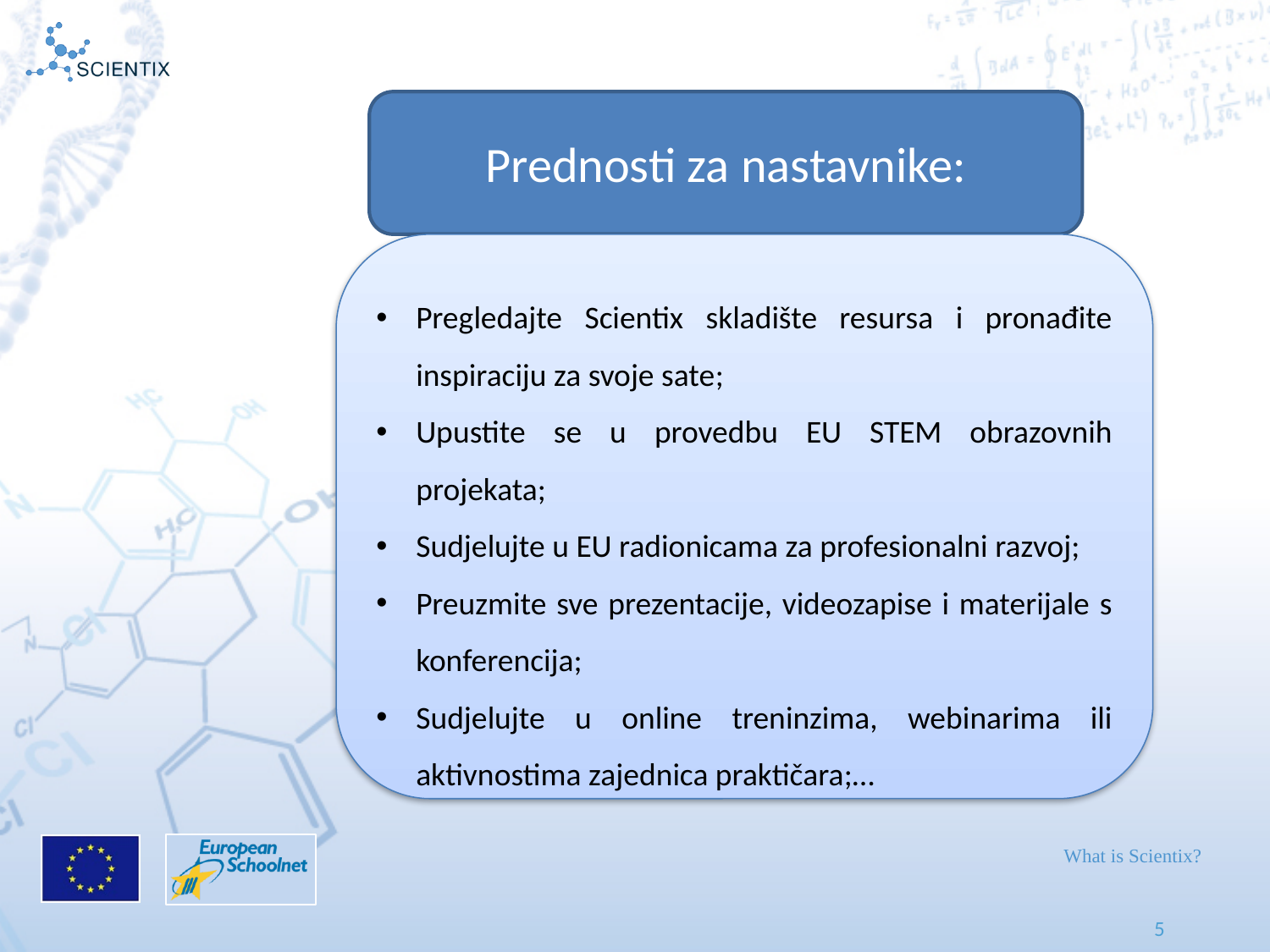

Prednosti za nastavnike:

Pregledajte Scientix skladište resursa i pronađite inspiraciju za svoje sate;
Upustite se u provedbu EU STEM obrazovnih projekata;
Sudjelujte u EU radionicama za profesionalni razvoj;
Preuzmite sve prezentacije, videozapise i materijale s konferencija;
Sudjelujte u online treninzima, webinarima ili aktivnostima zajednica praktičara;…